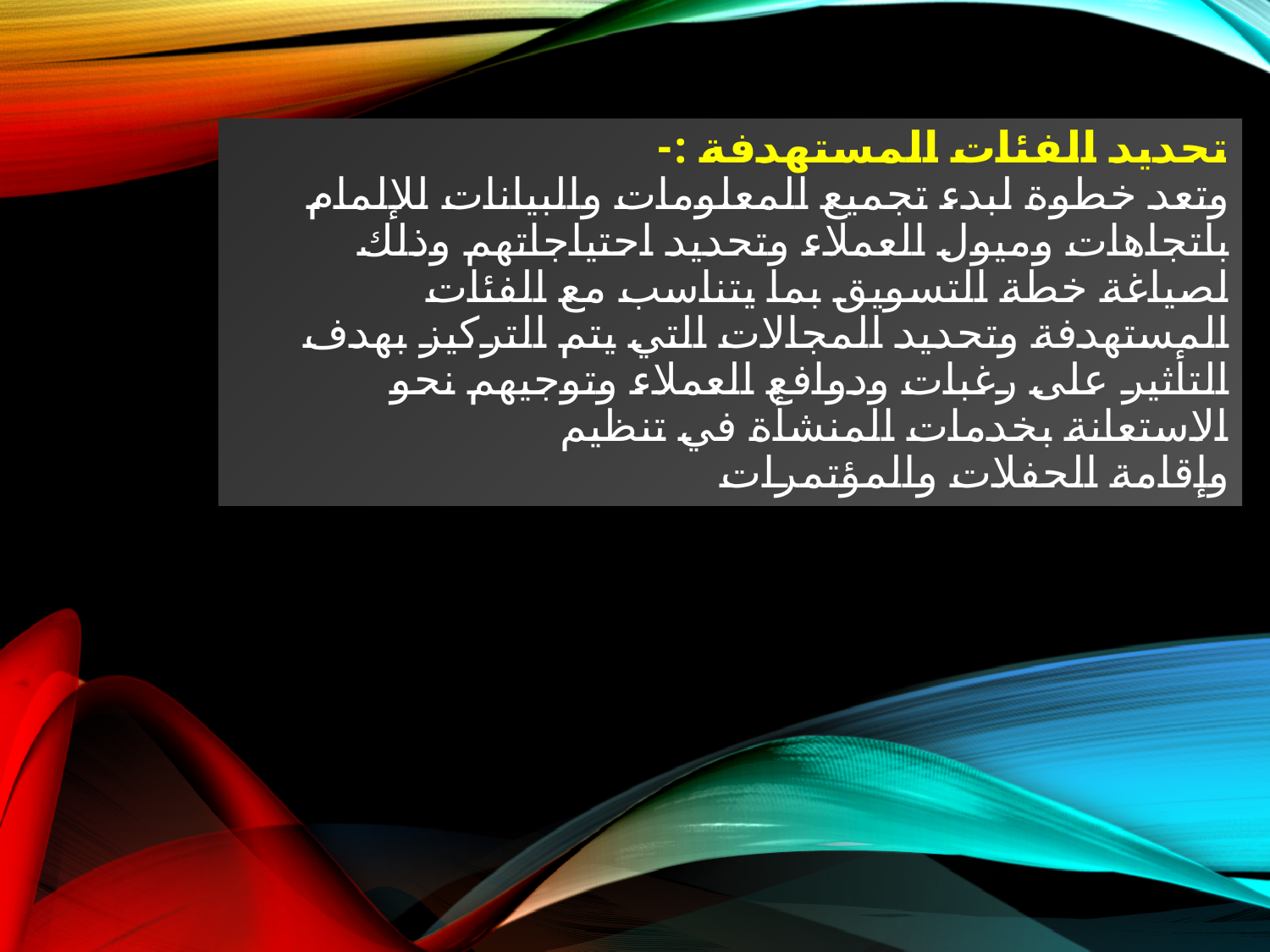

# تحديد الفئات المستهدفة :- وتعد خطوة لبدء تجميع المعلومات والبيانات للإلمام باتجاهات وميول العملاء وتحديد احتياجاتهم وذلك لصياغة خطة التسويق بما يتناسب مع الفئات المستهدفة وتحديد المجالات التي يتم التركيز بهدف التأثير على رغبات ودوافع العملاء وتوجيهم نحو الاستعانة بخدمات المنشأة في تنظيم وإقامة الحفلات والمؤتمرات